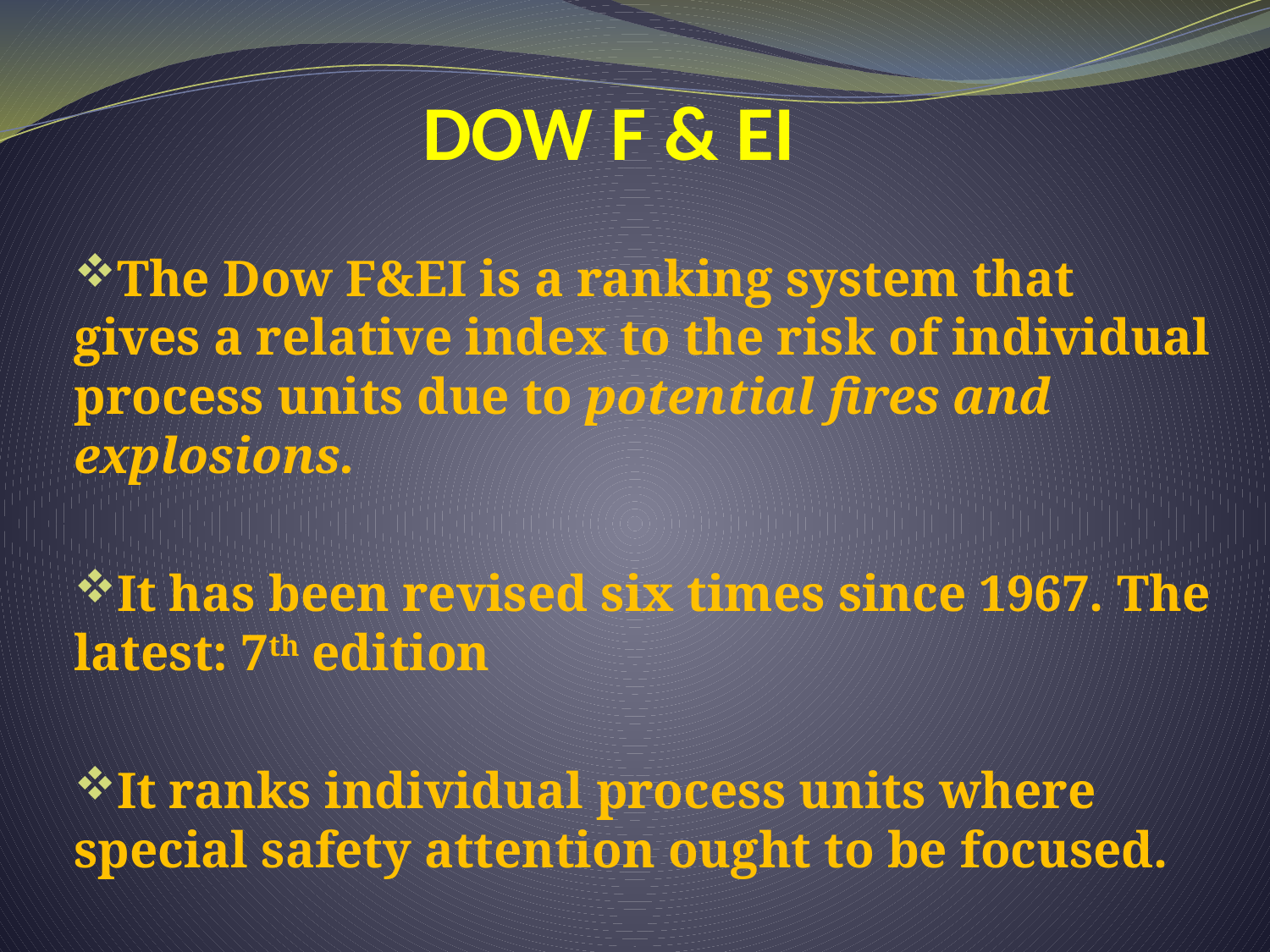

# DOW F & EI

The Dow F&EI is a ranking system that gives a relative index to the risk of individual process units due to potential fires and explosions.

It has been revised six times since 1967. The latest: 7th edition

It ranks individual process units where special safety attention ought to be focused.